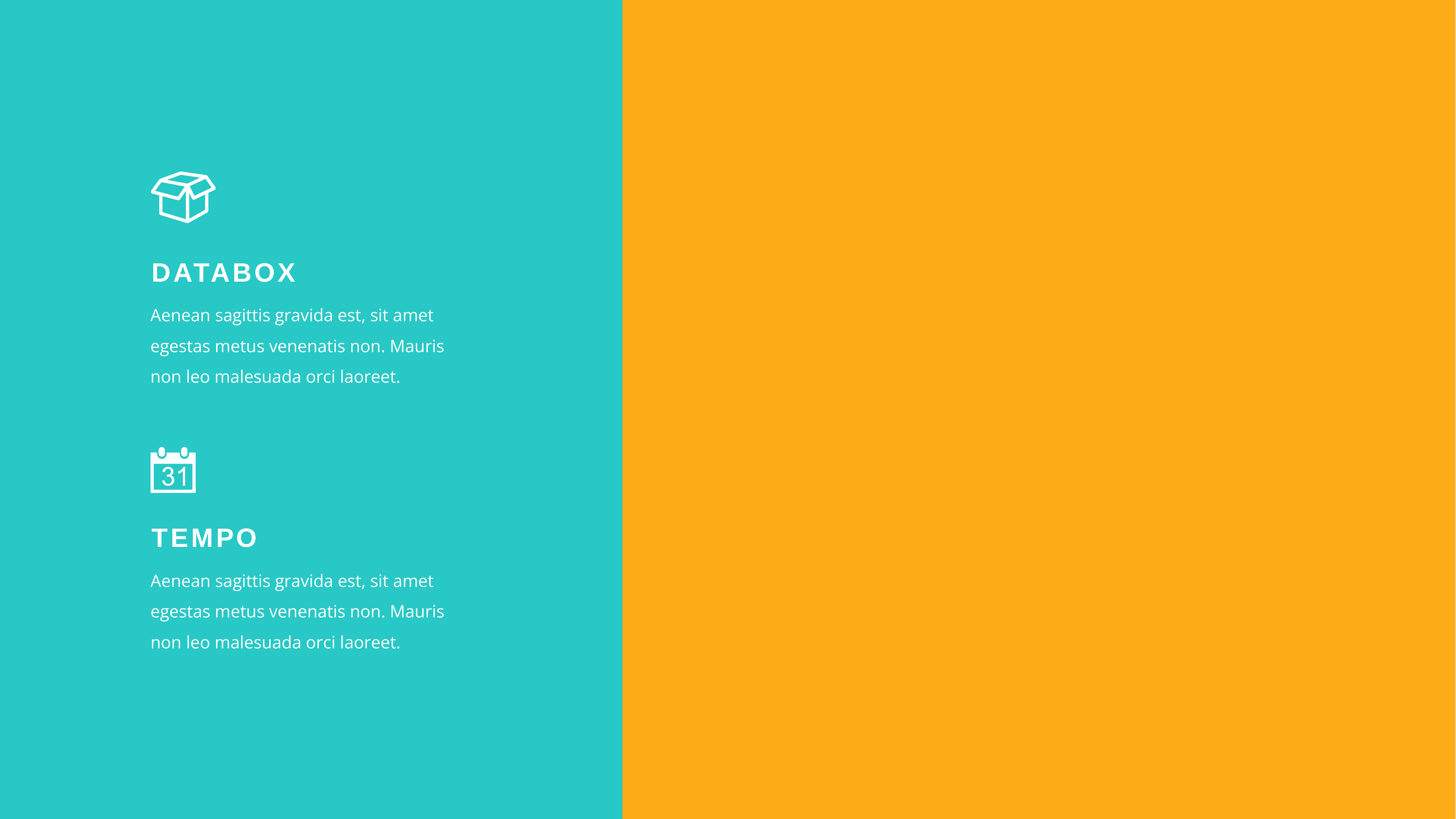

DATABOX
Aenean sagittis gravida est, sit amet egestas metus venenatis non. Mauris non leo malesuada orci laoreet.

TEMPO
Aenean sagittis gravida est, sit amet egestas metus venenatis non. Mauris non leo malesuada orci laoreet.